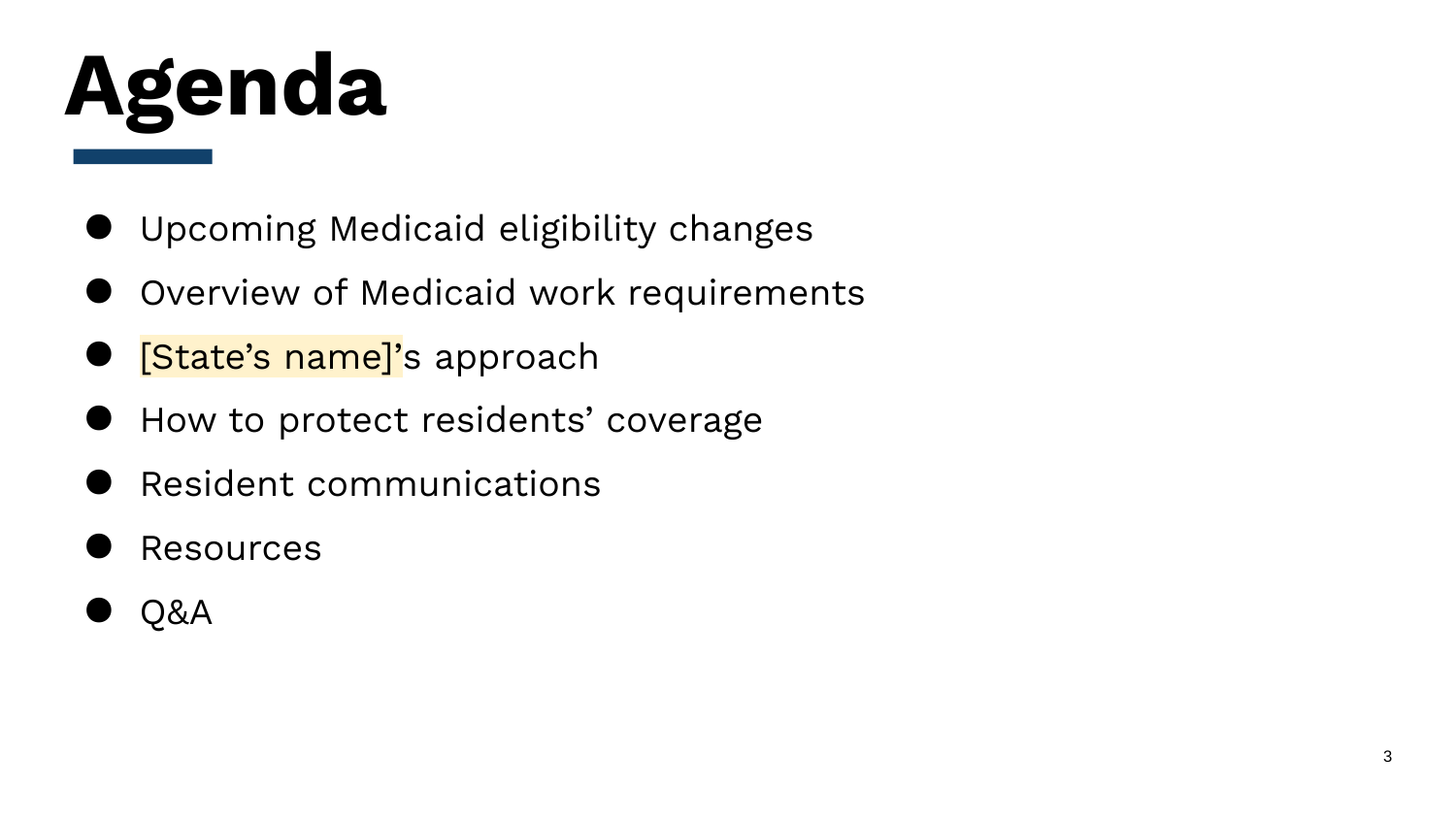

Agenda

Upcoming Medicaid eligibility changes
Overview of Medicaid work requirements
[State’s name]’s approach
How to protect residents’ coverage
Resident communications
Resources
Q&A
3